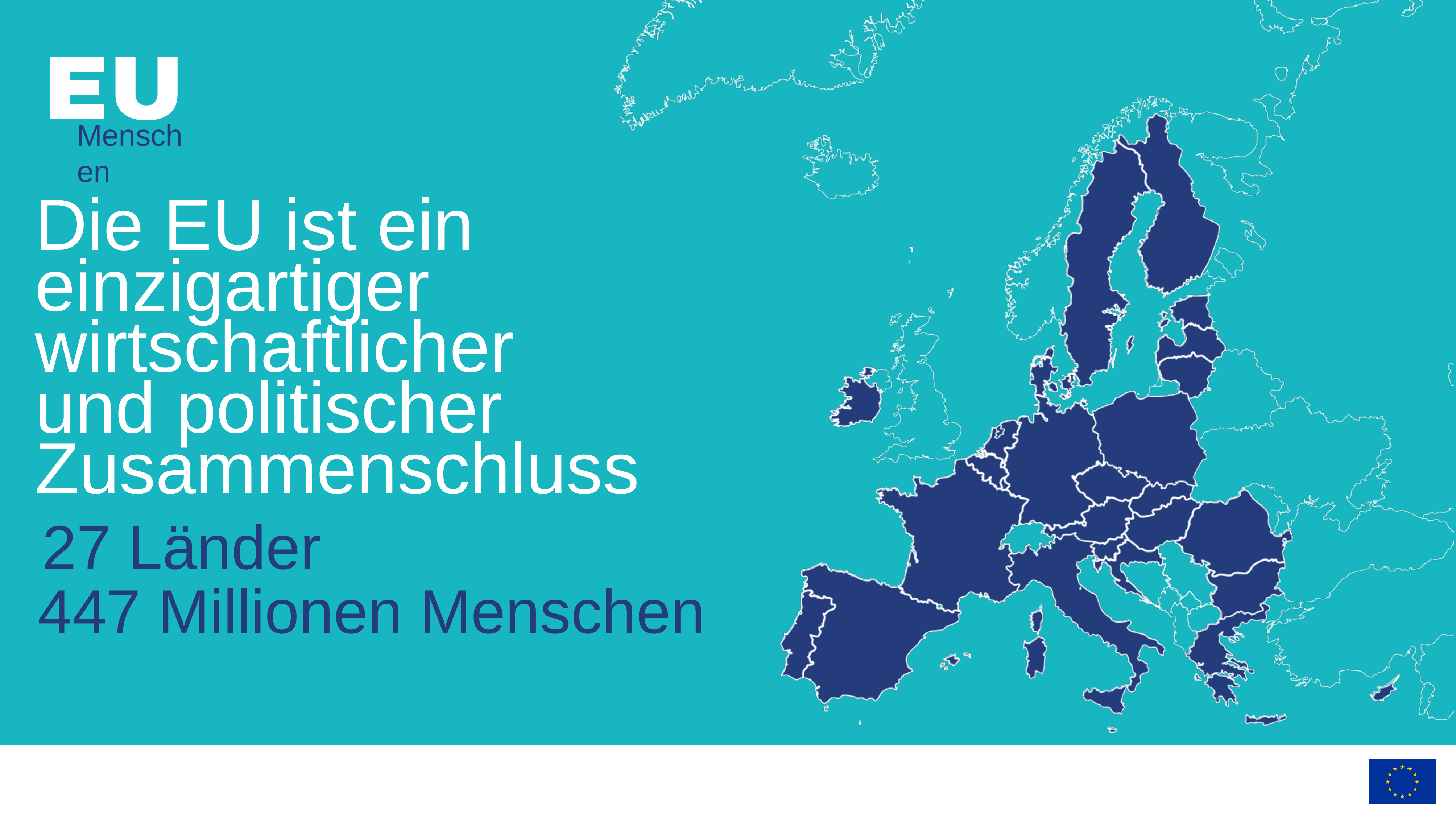

Die EU ist ein einzigartiger wirtschaftlicher und politischer Zusammenschluss
27 Länder
447 Millionen Menschen